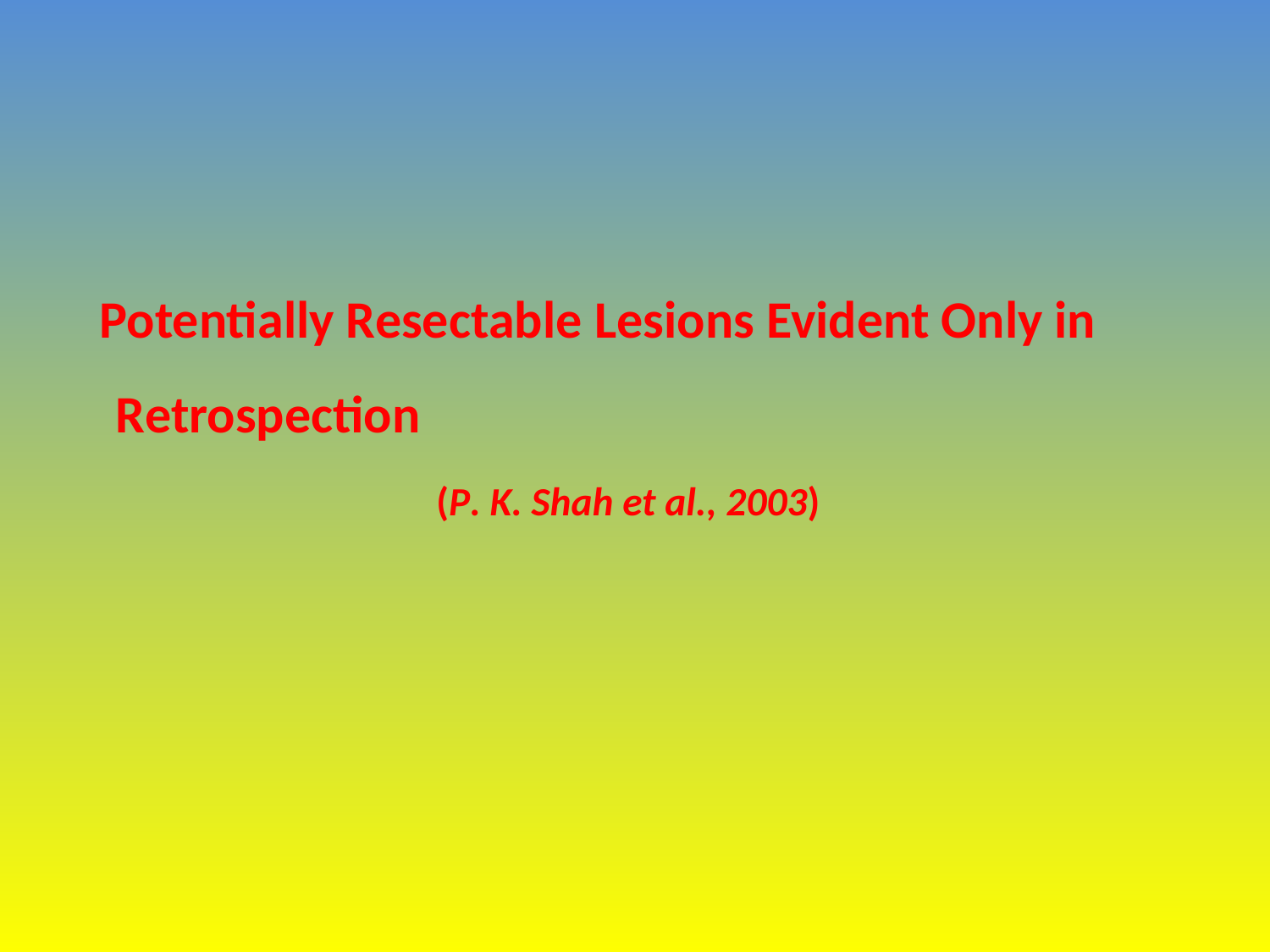

Potentially Resectable Lesions Evident Only in Retrospection
                                        (P. K. Shah et al., 2003)